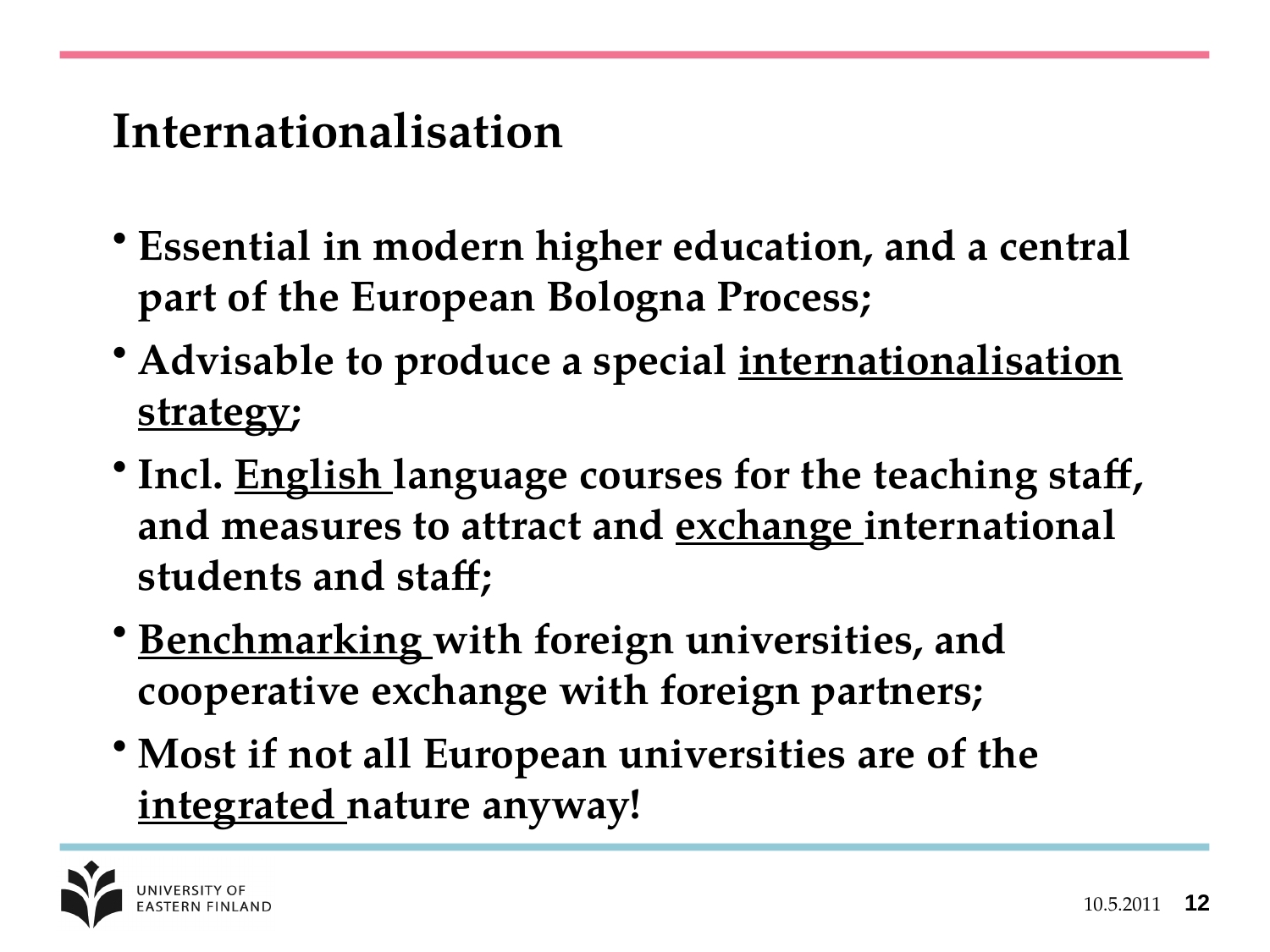

# Internationalisation
Essential in modern higher education, and a central part of the European Bologna Process;
Advisable to produce a special internationalisation strategy;
Incl. English language courses for the teaching staff, and measures to attract and exchange international students and staff;
Benchmarking with foreign universities, and cooperative exchange with foreign partners;
Most if not all European universities are of the integrated nature anyway!
10.5.2011
12